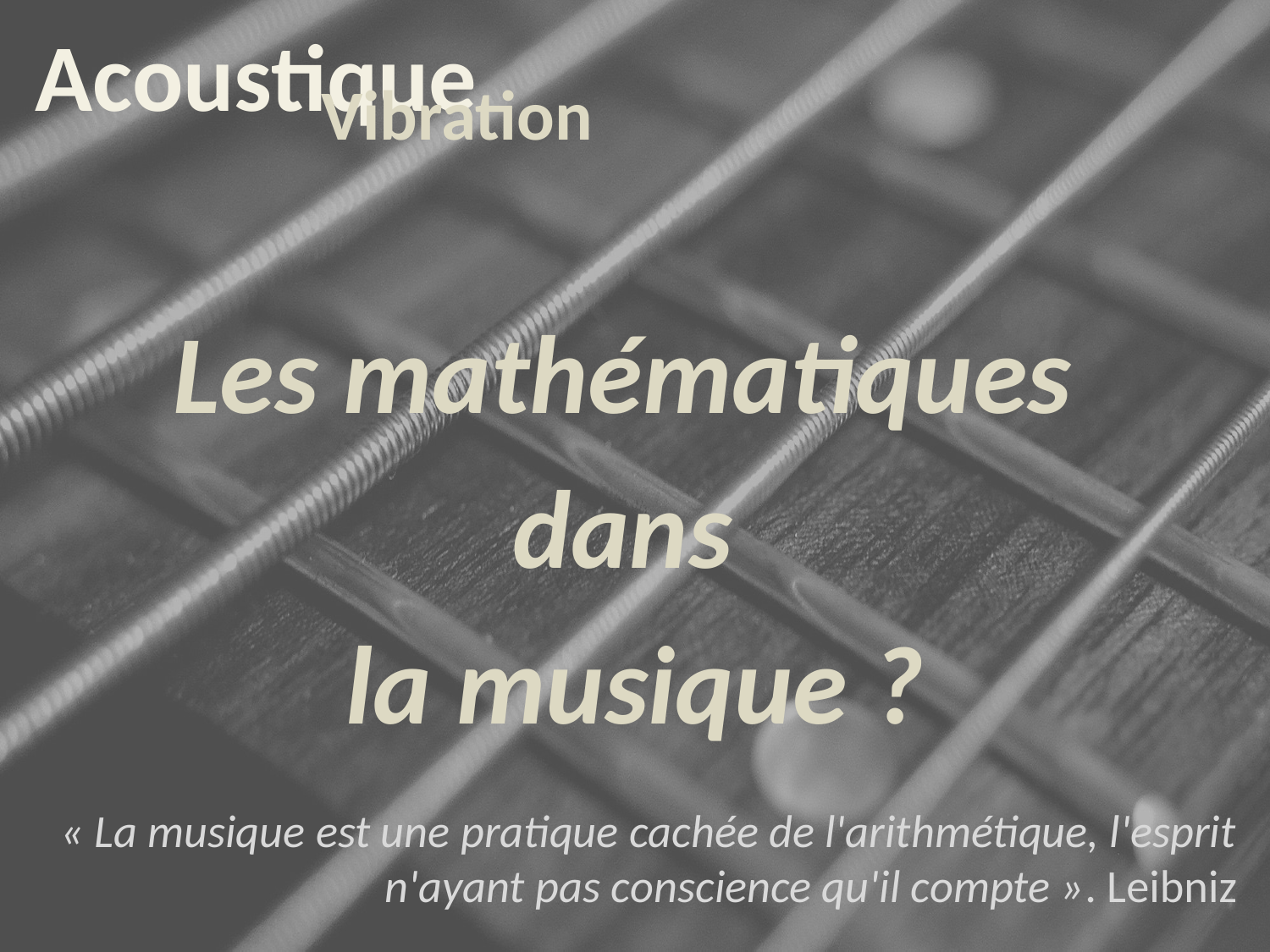

Acoustique
Vibration

Les mathématiques
dans
la musique ?

« La musique est une pratique cachée de l'arithmétique, l'esprit n'ayant pas conscience qu'il compte ». Leibniz